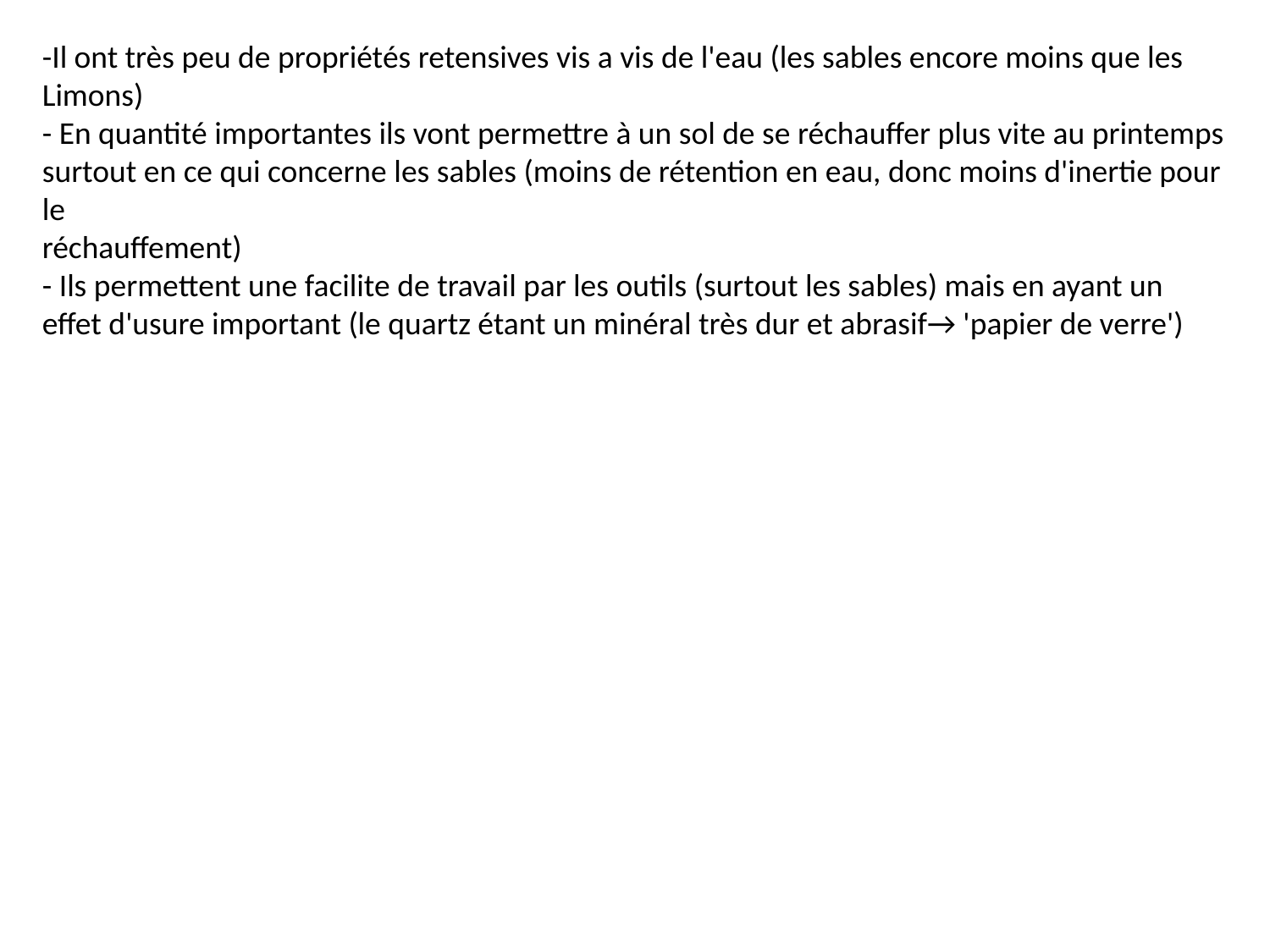

-Il ont très peu de propriétés retensives vis a vis de l'eau (les sables encore moins que les Limons)
- En quantité importantes ils vont permettre à un sol de se réchauffer plus vite au printemps surtout en ce qui concerne les sables (moins de rétention en eau, donc moins d'inertie pour le
réchauffement)
- Ils permettent une facilite de travail par les outils (surtout les sables) mais en ayant un effet d'usure important (le quartz étant un minéral très dur et abrasif→ 'papier de verre')